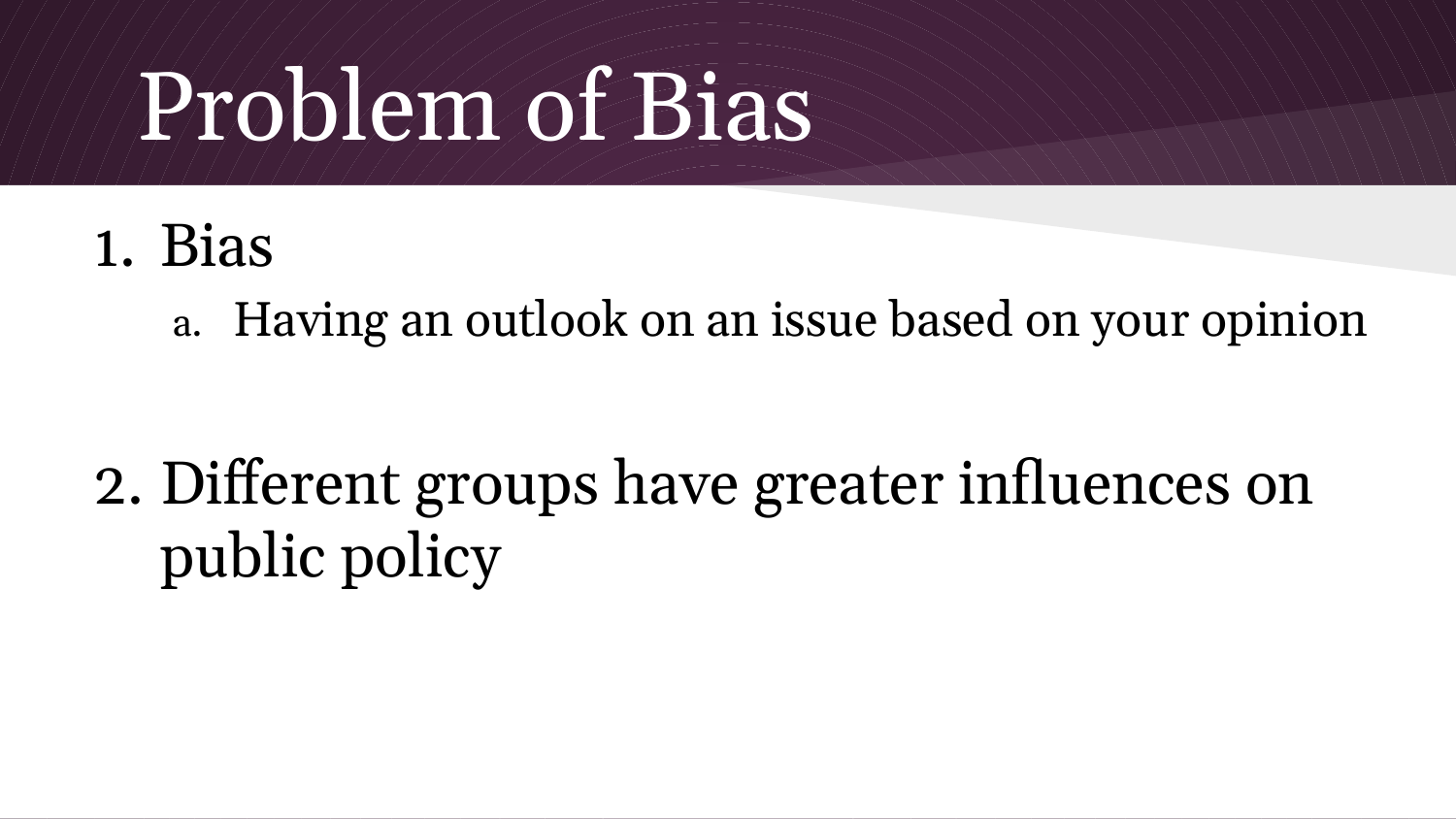

# Problem of Bias
Bias
Having an outlook on an issue based on your opinion

Different groups have greater influences on public policy